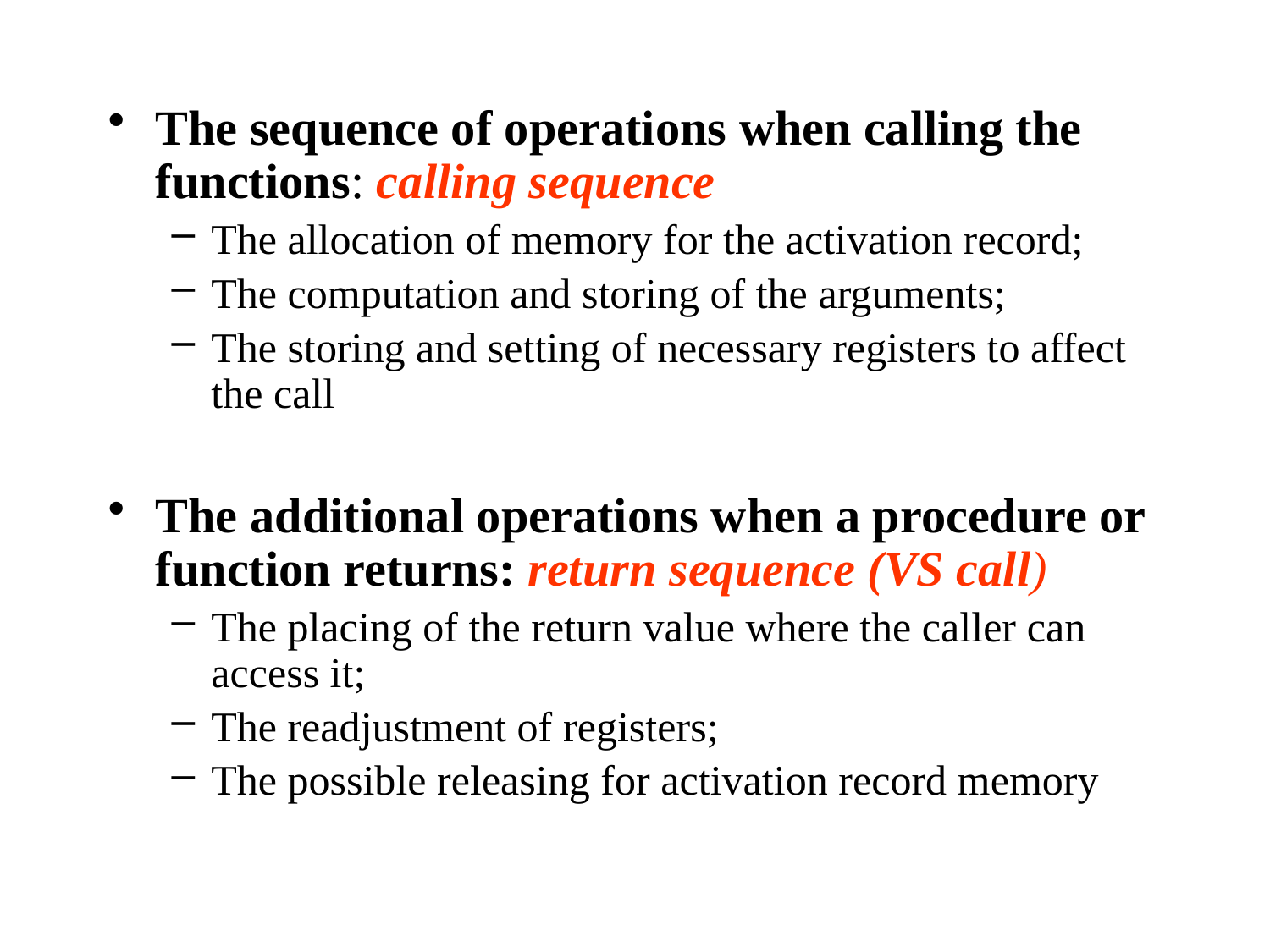

The sequence of operations when calling the functions: calling sequence
The allocation of memory for the activation record;
The computation and storing of the arguments;
The storing and setting of necessary registers to affect the call

The additional operations when a procedure or function returns: return sequence (VS call)
The placing of the return value where the caller can access it;
The readjustment of registers;
The possible releasing for activation record memory